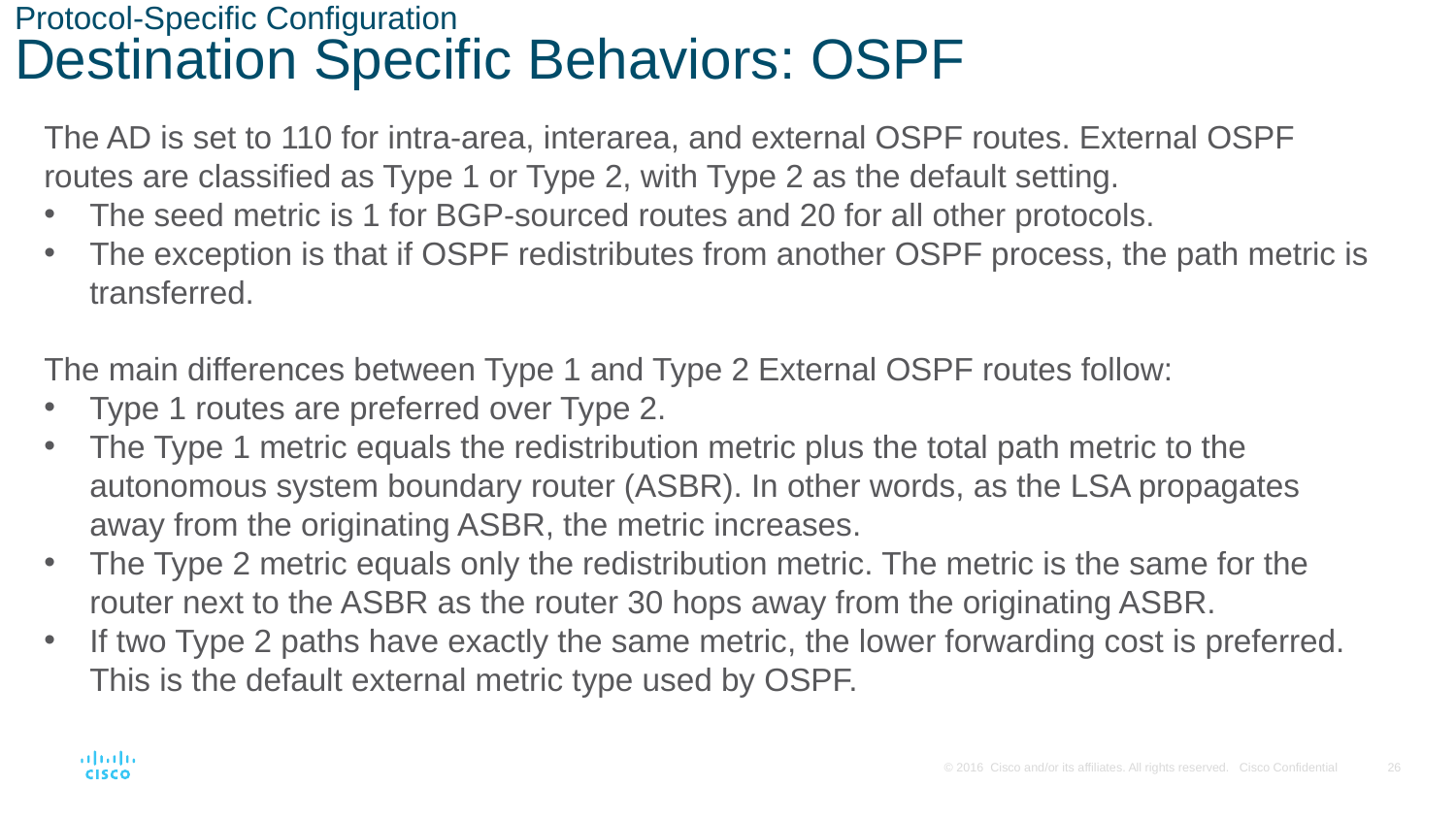

# Protocol-Specific Configuration Destination Specific Behaviors: OSPF
The AD is set to 110 for intra-area, interarea, and external OSPF routes. External OSPF routes are classified as Type 1 or Type 2, with Type 2 as the default setting.
The seed metric is 1 for BGP-sourced routes and 20 for all other protocols.
The exception is that if OSPF redistributes from another OSPF process, the path metric is transferred.

The main differences between Type 1 and Type 2 External OSPF routes follow:
Type 1 routes are preferred over Type 2.
The Type 1 metric equals the redistribution metric plus the total path metric to the autonomous system boundary router (ASBR). In other words, as the LSA propagates away from the originating ASBR, the metric increases.
The Type 2 metric equals only the redistribution metric. The metric is the same for the router next to the ASBR as the router 30 hops away from the originating ASBR.
If two Type 2 paths have exactly the same metric, the lower forwarding cost is preferred. This is the default external metric type used by OSPF.